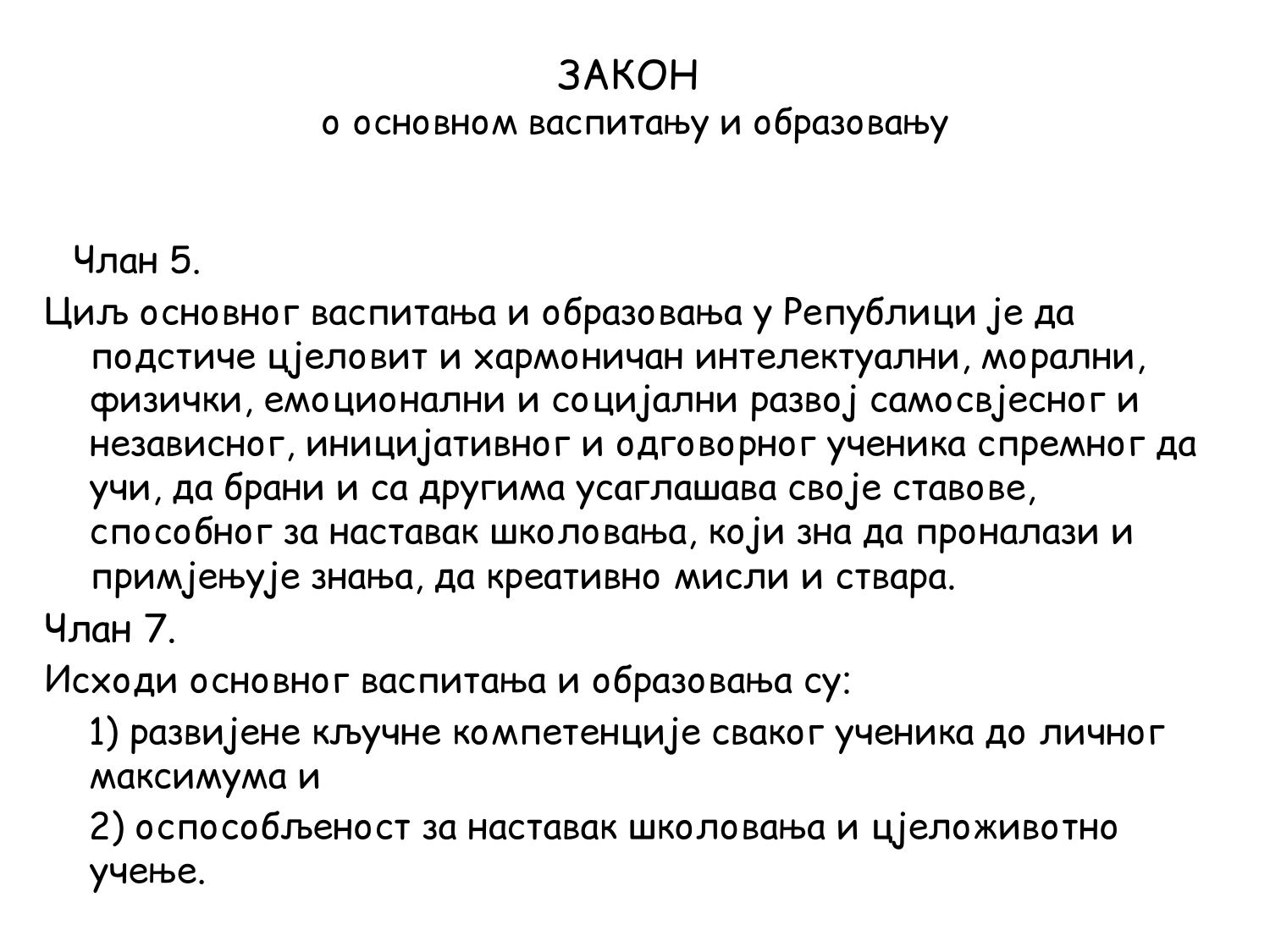

# ЗАКОН о основном васпитању и образовању
   Члан 5.
Циљ основног васпитања и образовања у Републици је да подстиче цјеловит и хармоничан интелектуални, морални, физички, емоционални и социјални развој самосвјесног и независног, иницијативног и одговорног ученика спремног да учи, да брани и са другима усаглашава своје ставове, способног за наставак школовања, који зна да проналази и примјењује знања, да креативно мисли и ствара.
Члан 7.
Исходи основног васпитања и образовања су:
    1) развијене кључне компетенције сваког ученика до личног максимума и
    2) оспособљеност за наставак школовања и цјеложивотно учење.